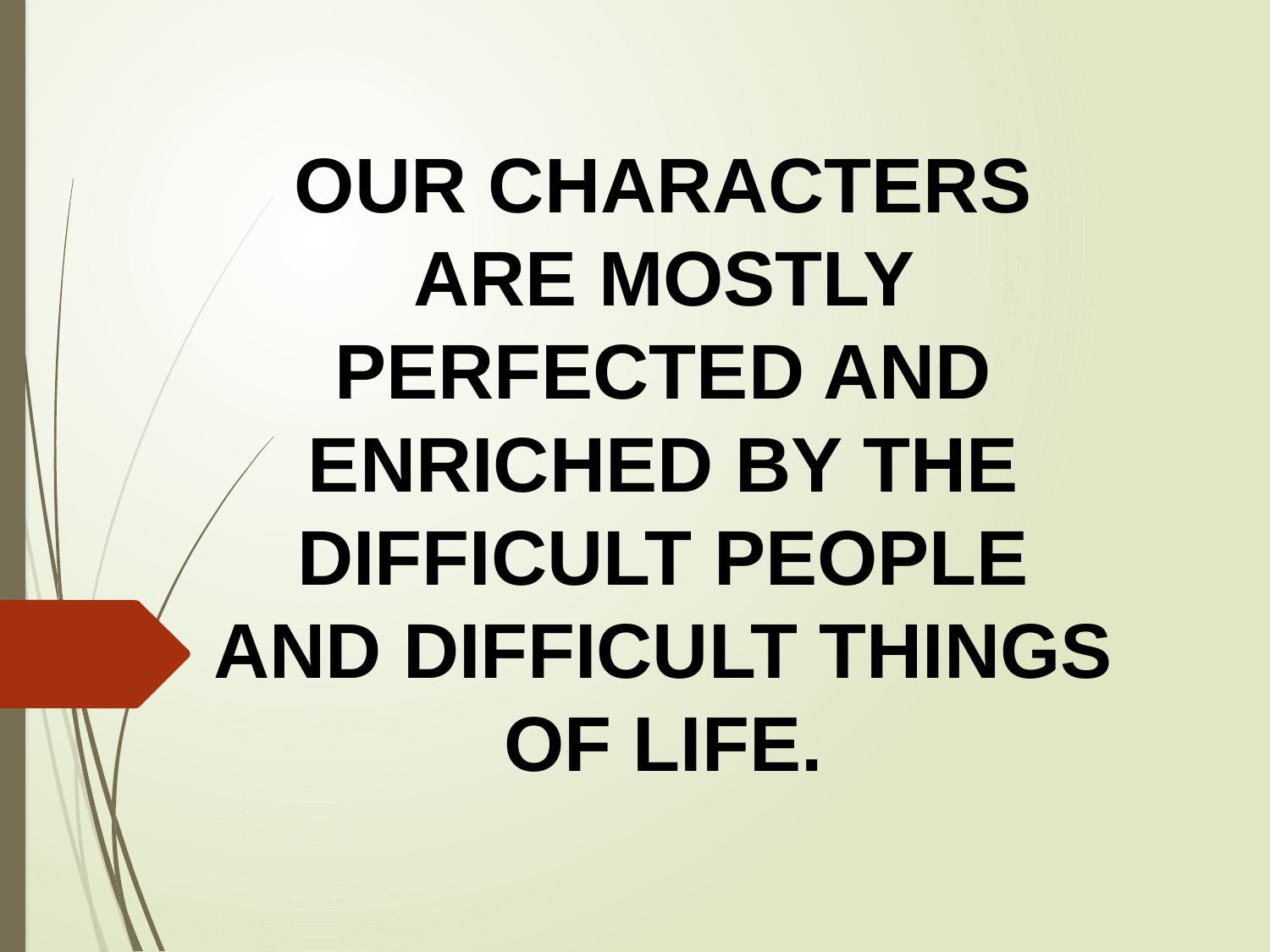

OUR CHARACTERS ARE MOSTLY PERFECTED AND ENRICHED BY THE DIFFICULT PEOPLE AND DIFFICULT THINGS OF LIFE.